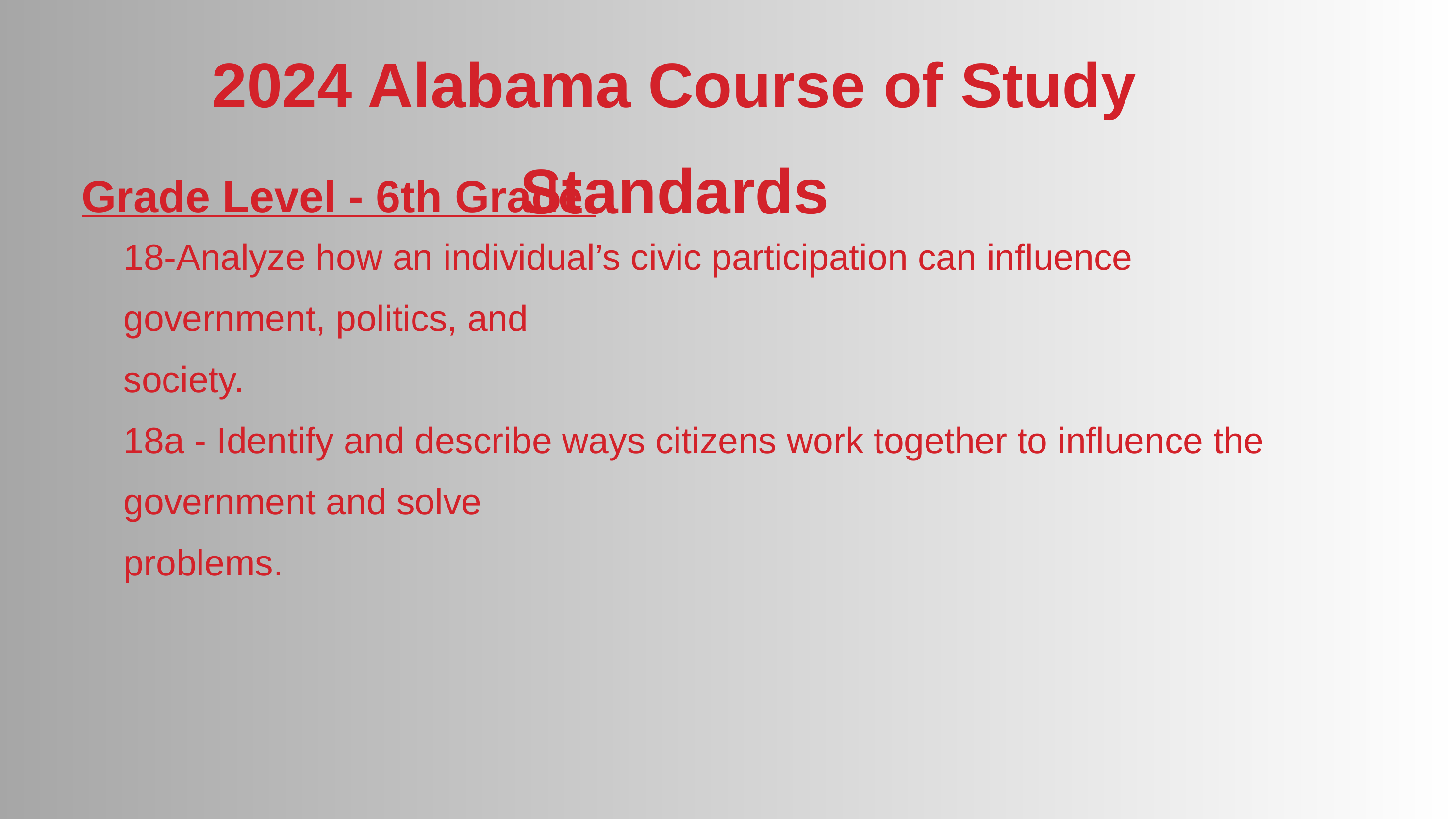

2024 Alabama Course of Study Standards
Grade Level - 6th Grade
18-Analyze how an individual’s civic participation can influence government, politics, and
society.
18a - Identify and describe ways citizens work together to influence the government and solve
problems.